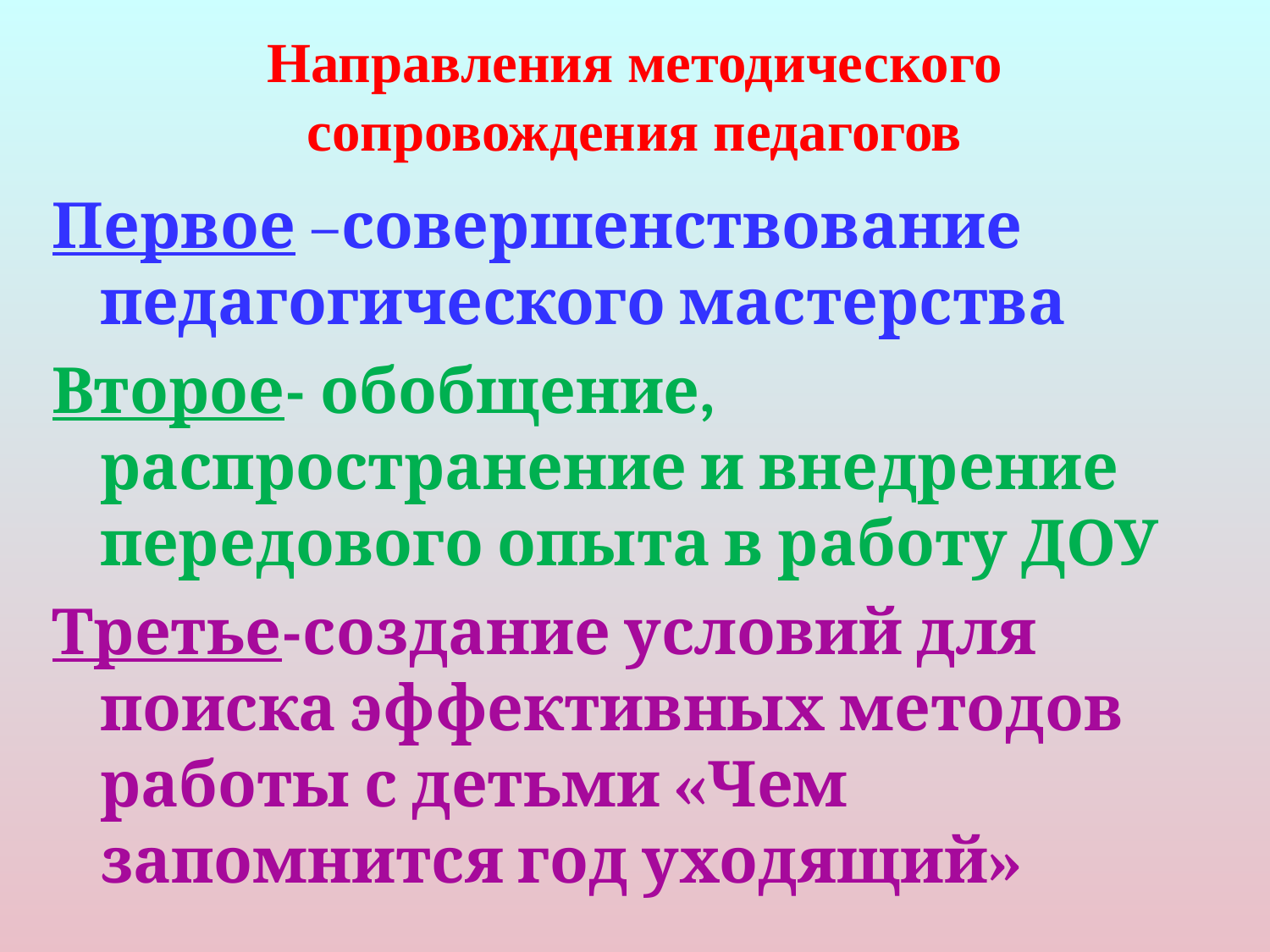

# Направления методического сопровождения педагогов
Первое –совершенствование педагогического мастерства
Второе- обобщение, распространение и внедрение передового опыта в работу ДОУ
Третье-создание условий для поиска эффективных методов работы с детьми «Чем запомнится год уходящий»